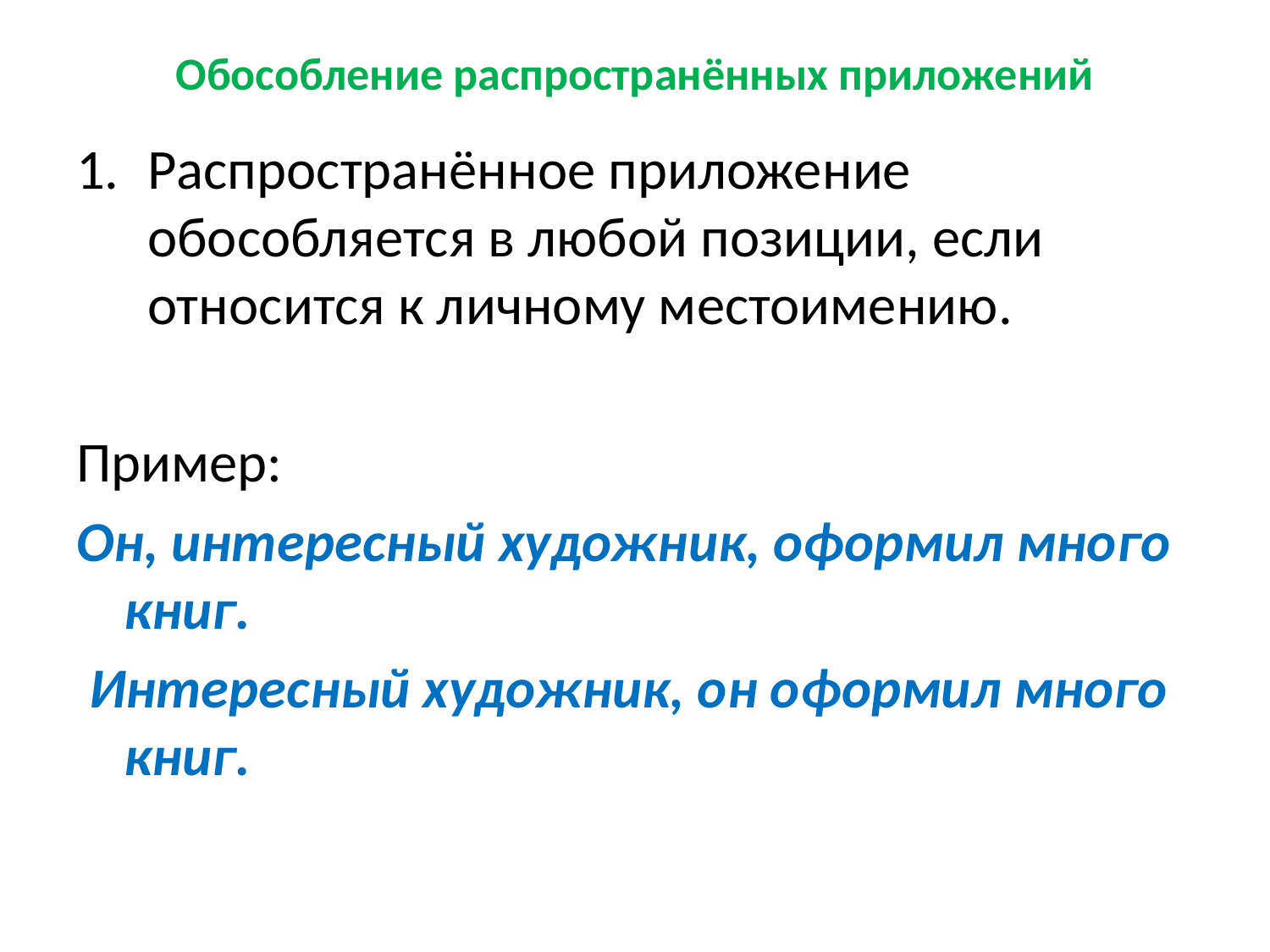

# Обособление распространённых приложений
Распространённое приложение обособляется в любой позиции, если относится к личному местоимению.

Пример:
Он, интересный художник, оформил много книг.
 Интересный художник, он оформил много книг.